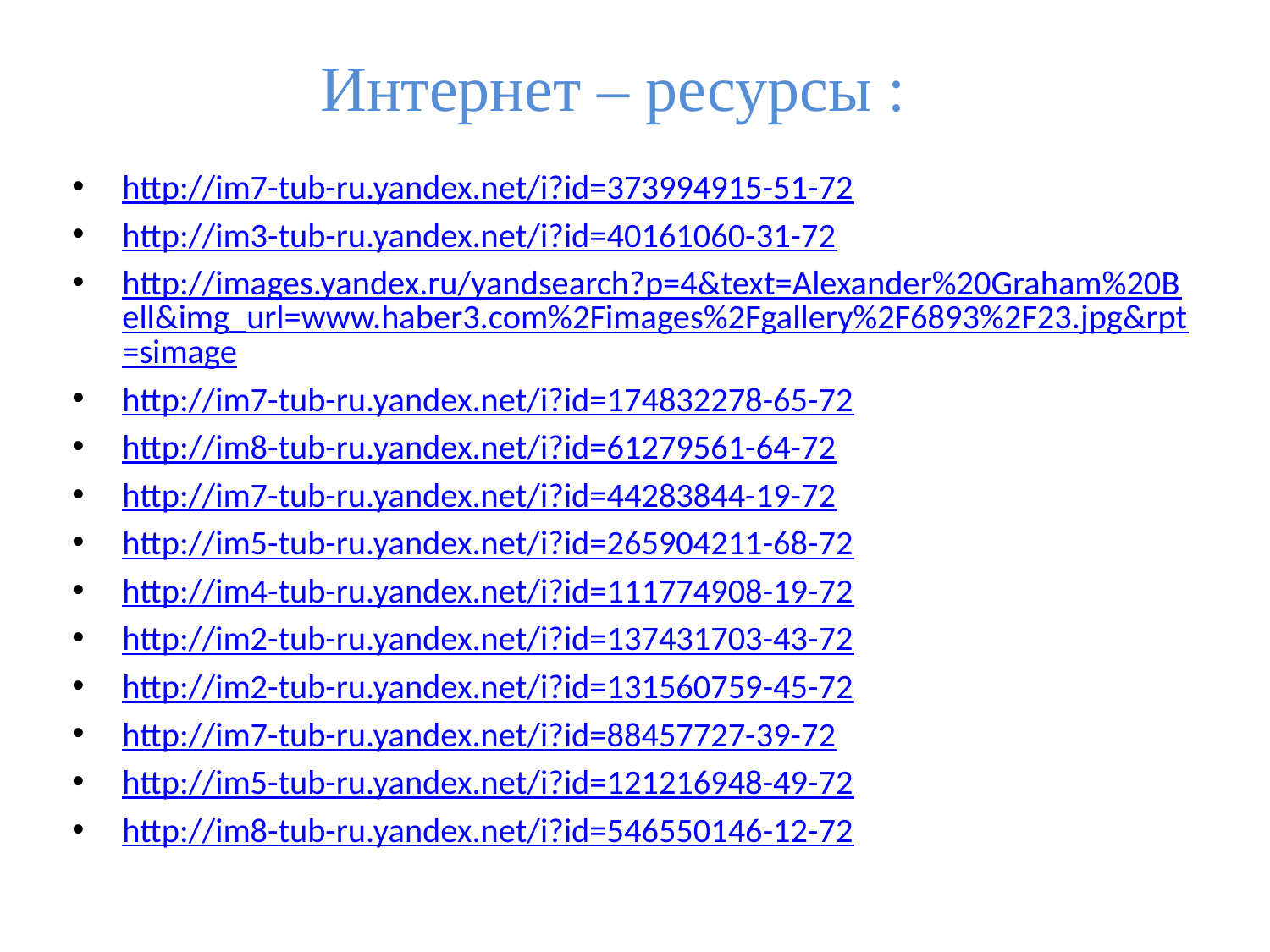

# Интернет – ресурсы :
http://im7-tub-ru.yandex.net/i?id=373994915-51-72
http://im3-tub-ru.yandex.net/i?id=40161060-31-72
http://images.yandex.ru/yandsearch?p=4&text=Alexander%20Graham%20Bell&img_url=www.haber3.com%2Fimages%2Fgallery%2F6893%2F23.jpg&rpt=simage
http://im7-tub-ru.yandex.net/i?id=174832278-65-72
http://im8-tub-ru.yandex.net/i?id=61279561-64-72
http://im7-tub-ru.yandex.net/i?id=44283844-19-72
http://im5-tub-ru.yandex.net/i?id=265904211-68-72
http://im4-tub-ru.yandex.net/i?id=111774908-19-72
http://im2-tub-ru.yandex.net/i?id=137431703-43-72
http://im2-tub-ru.yandex.net/i?id=131560759-45-72
http://im7-tub-ru.yandex.net/i?id=88457727-39-72
http://im5-tub-ru.yandex.net/i?id=121216948-49-72
http://im8-tub-ru.yandex.net/i?id=546550146-12-72